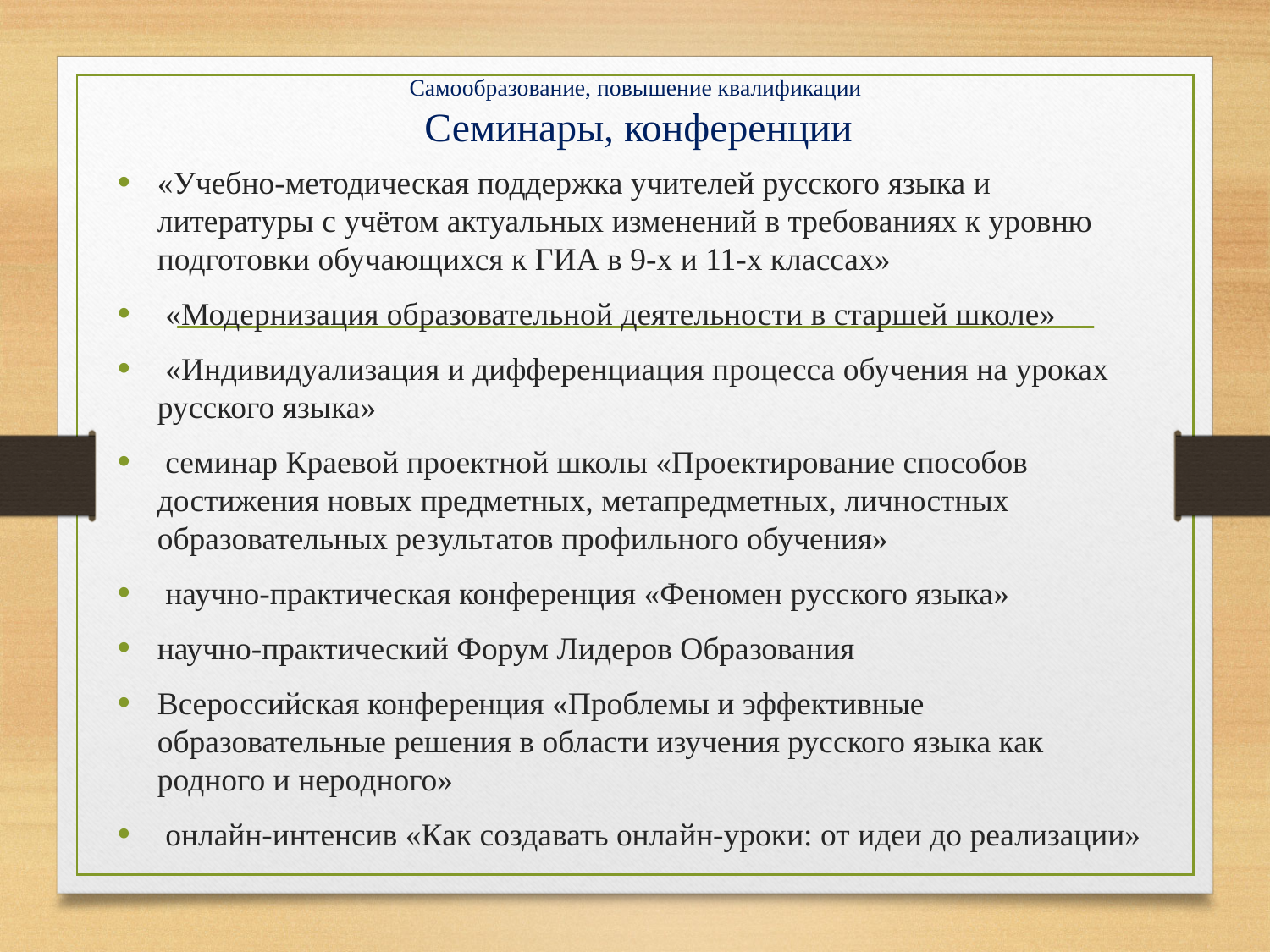

# Самообразование, повышение квалификации Семинары, конференции
«Учебно-методическая поддержка учителей русского языка и литературы с учётом актуальных изменений в требованиях к уровню подготовки обучающихся к ГИА в 9-х и 11-х классах»
 «Модернизация образовательной деятельности в старшей школе»
 «Индивидуализация и дифференциация процесса обучения на уроках русского языка»
 семинар Краевой проектной школы «Проектирование способов достижения новых предметных, метапредметных, личностных образовательных результатов профильного обучения»
 научно-практическая конференция «Феномен русского языка»
научно-практический Форум Лидеров Образования
Всероссийская конференция «Проблемы и эффективные образовательные решения в области изучения русского языка как родного и неродного»
 онлайн-интенсив «Как создавать онлайн-уроки: от идеи до реализации»